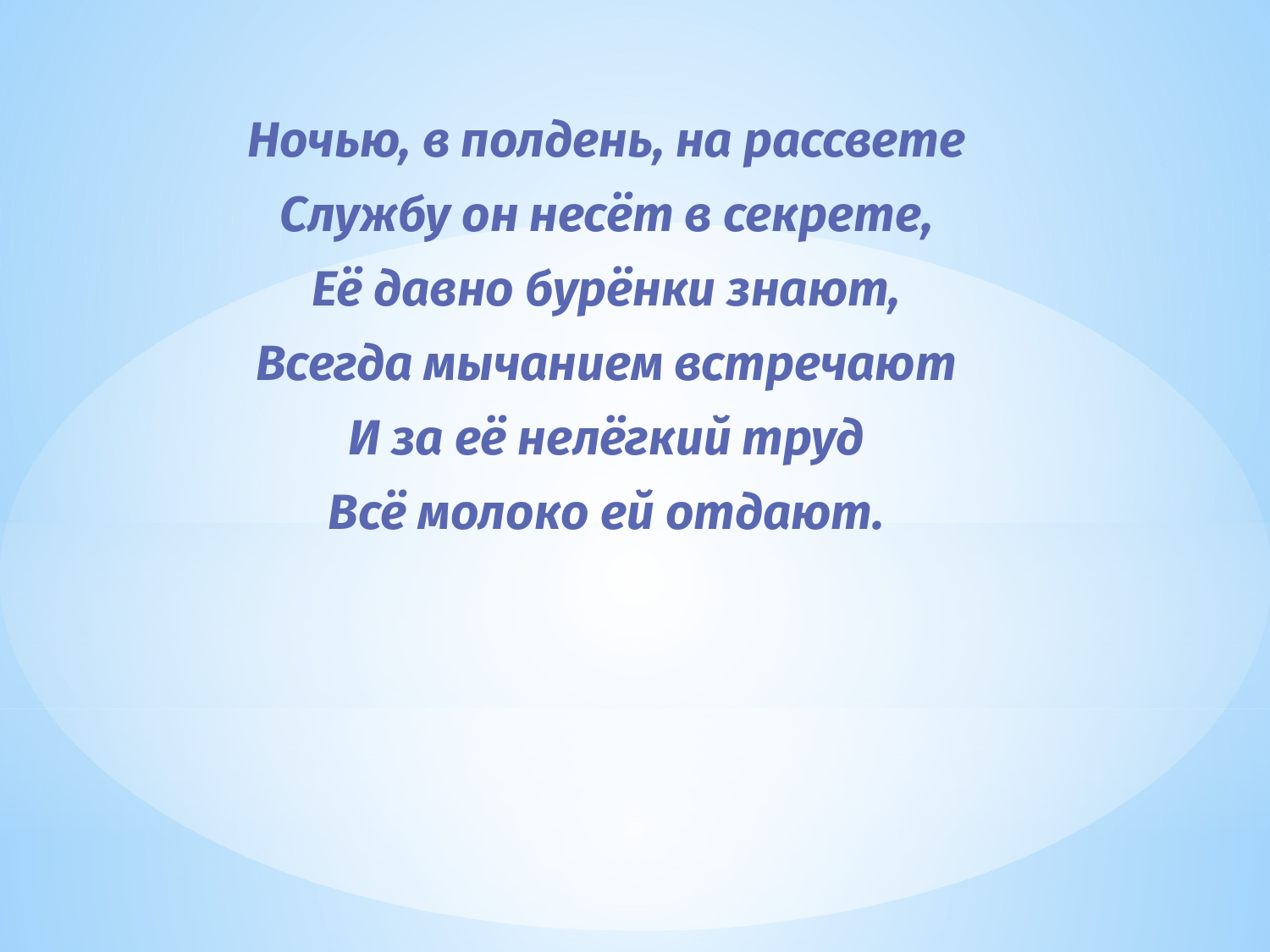

Ночью, в полдень, на рассвете
Службу он несёт в секрете,
Её давно бурёнки знают,
Всегда мычанием встречают
И за её нелёгкий труд
Всё молоко ей отдают.

#